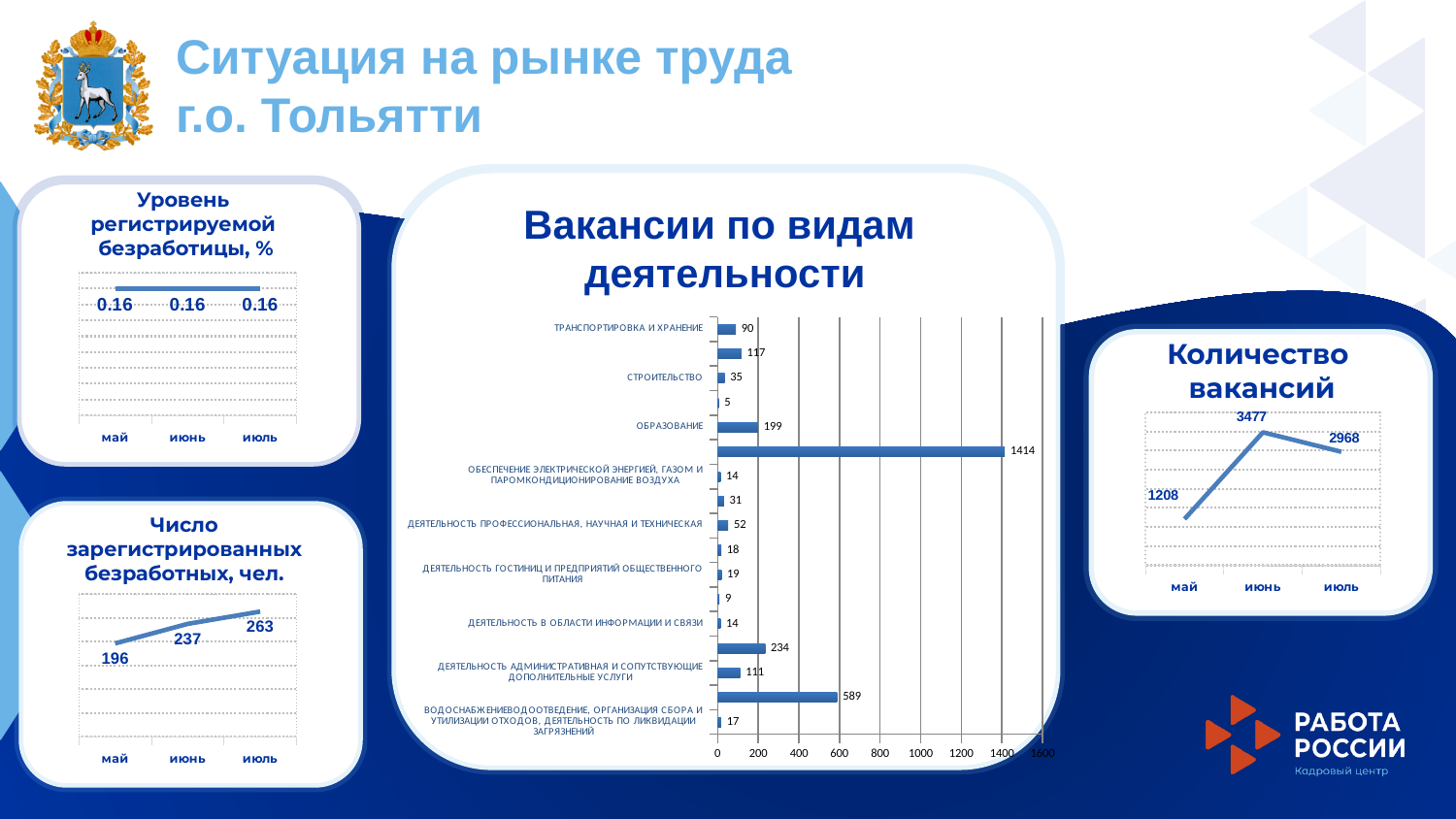

Ситуация на рынке труда
г.о. Тольятти

Уровень
регистрируемой
безработицы, %
Вакансии по видам
деятельности

### Chart

| Category | Уровень |
|---|---|
| май | 0.16 |
| июнь | 0.16 |
| июль | 0.16 |

### Chart

| Category | Вакансии |
|---|---|
| ВОДОСНАБЖЕНИЕВОДООТВЕДЕНИЕ, ОРГАНИЗАЦИЯ СБОРА И УТИЛИЗАЦИИ ОТХОДОВ, ДЕЯТЕЛЬНОСТЬ ПО ЛИКВИДАЦИИ ЗАГРЯЗНЕНИЙ | 17.0 |
| ГОСУДАРСТВЕННОЕ УПРАВЛЕНИЕ И ОБЕСПЕЧЕНИЕ ВОЕННОЙ БЕЗОПАСНОСТИСОЦИАЛЬНОЕ ОБЕСПЕЧЕНИЕ | 589.0 |
| ДЕЯТЕЛЬНОСТЬ АДМИНИСТРАТИВНАЯ И СОПУТСТВУЮЩИЕ ДОПОЛНИТЕЛЬНЫЕ УСЛУГИ | 111.0 |
| ДЕЯТЕЛЬНОСТЬ В ОБЛАСТИ ЗДРАВООХРАНЕНИЯ И СОЦИАЛЬНЫХ УСЛУГ | 234.0 |
| ДЕЯТЕЛЬНОСТЬ В ОБЛАСТИ ИНФОРМАЦИИ И СВЯЗИ | 14.0 |
| ДЕЯТЕЛЬНОСТЬ В ОБЛАСТИ КУЛЬТУРЫ, СПОРТА, ОРГАНИЗАЦИИ ДОСУГА И РАЗВЛЕЧЕНИЙ | 9.0 |
| ДЕЯТЕЛЬНОСТЬ ГОСТИНИЦ И ПРЕДПРИЯТИЙ ОБЩЕСТВЕННОГО ПИТАНИЯ | 19.0 |
| ДЕЯТЕЛЬНОСТЬ ПО ОПЕРАЦИЯМ С НЕДВИЖИМЫМ ИМУЩЕСТВОМ | 18.0 |
| ДЕЯТЕЛЬНОСТЬ ПРОФЕССИОНАЛЬНАЯ, НАУЧНАЯ И ТЕХНИЧЕСКАЯ | 52.0 |
| ДЕЯТЕЛЬНОСТЬ ФИНАНСОВАЯ И СТРАХОВАЯ | 31.0 |
| ОБЕСПЕЧЕНИЕ ЭЛЕКТРИЧЕСКОЙ ЭНЕРГИЕЙ, ГАЗОМ И ПАРОМКОНДИЦИОНИРОВАНИЕ ВОЗДУХА | 14.0 |
| ОБРАБАТЫВАЮЩИЕ ПРОИЗВОДСТВА | 1414.0 |
| ОБРАЗОВАНИЕ | 199.0 |
| ПРЕДОСТАВЛЕНИЕ ПРОЧИХ ВИДОВ УСЛУГ | 5.0 |
| СТРОИТЕЛЬСТВО | 35.0 |
| ТОРГОВЛЯ ОПТОВАЯ И РОЗНИЧНАЯРЕМОНТ АВТОТРАНСПОРТНЫХ СРЕДСТВ И МОТОЦИКЛОВ | 117.0 |
| ТРАНСПОРТИРОВКА И ХРАНЕНИЕ | 90.0 |
Количество
вакансий

### Chart

| Category | Ряд 1 |
|---|---|
| май | 1208.0 |
| июнь | 3477.0 |
| июль | 2968.0 |
Число
зарегистрированных
безработных, чел.

### Chart

| Category | Ряд 1 |
|---|---|
| май | 196.0 |
| июнь | 237.0 |
| июль | 263.0 |